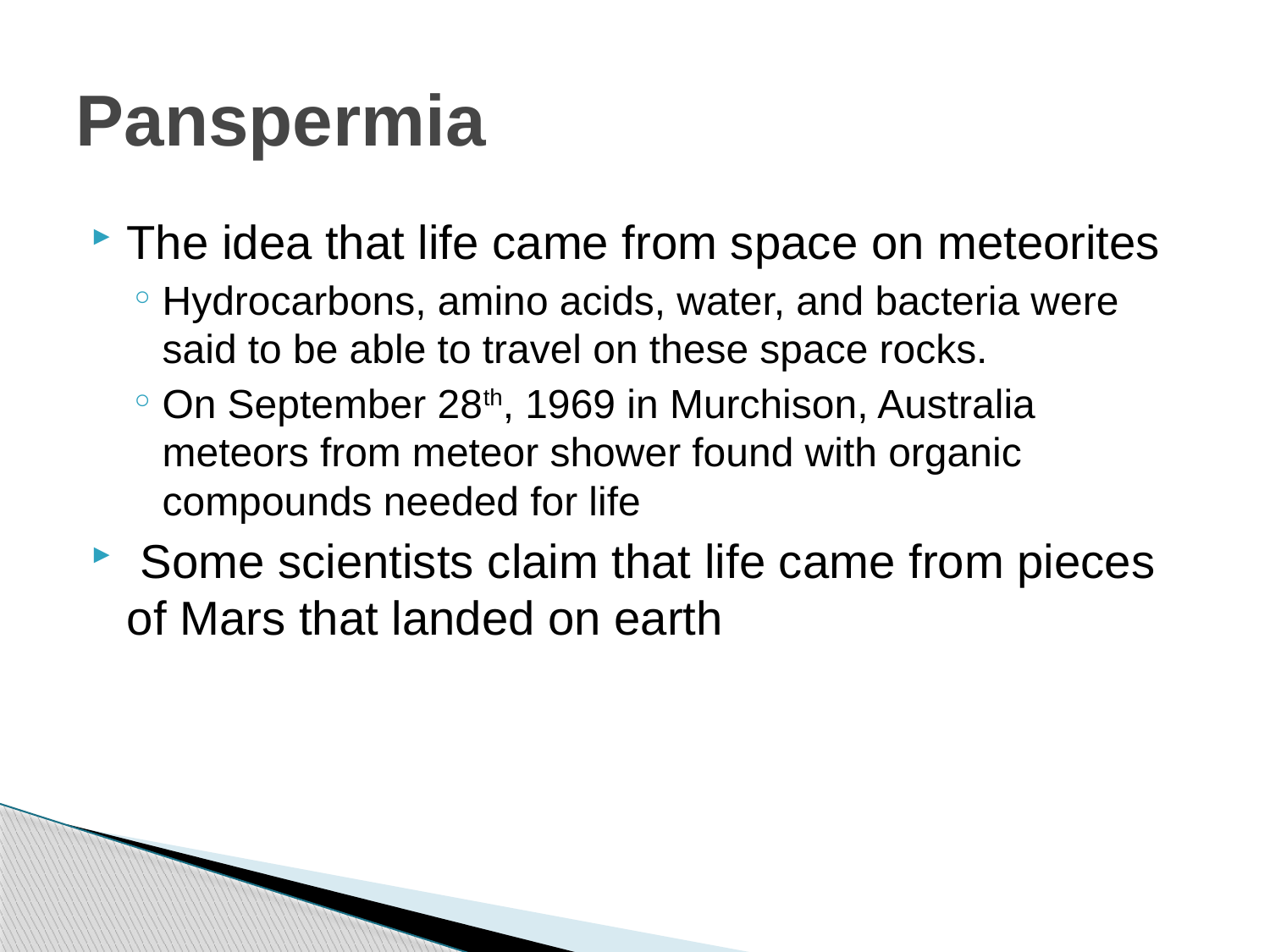

# Panspermia
The idea that life came from space on meteorites
Hydrocarbons, amino acids, water, and bacteria were said to be able to travel on these space rocks.
On September 28th, 1969 in Murchison, Australia meteors from meteor shower found with organic compounds needed for life
 Some scientists claim that life came from pieces of Mars that landed on earth